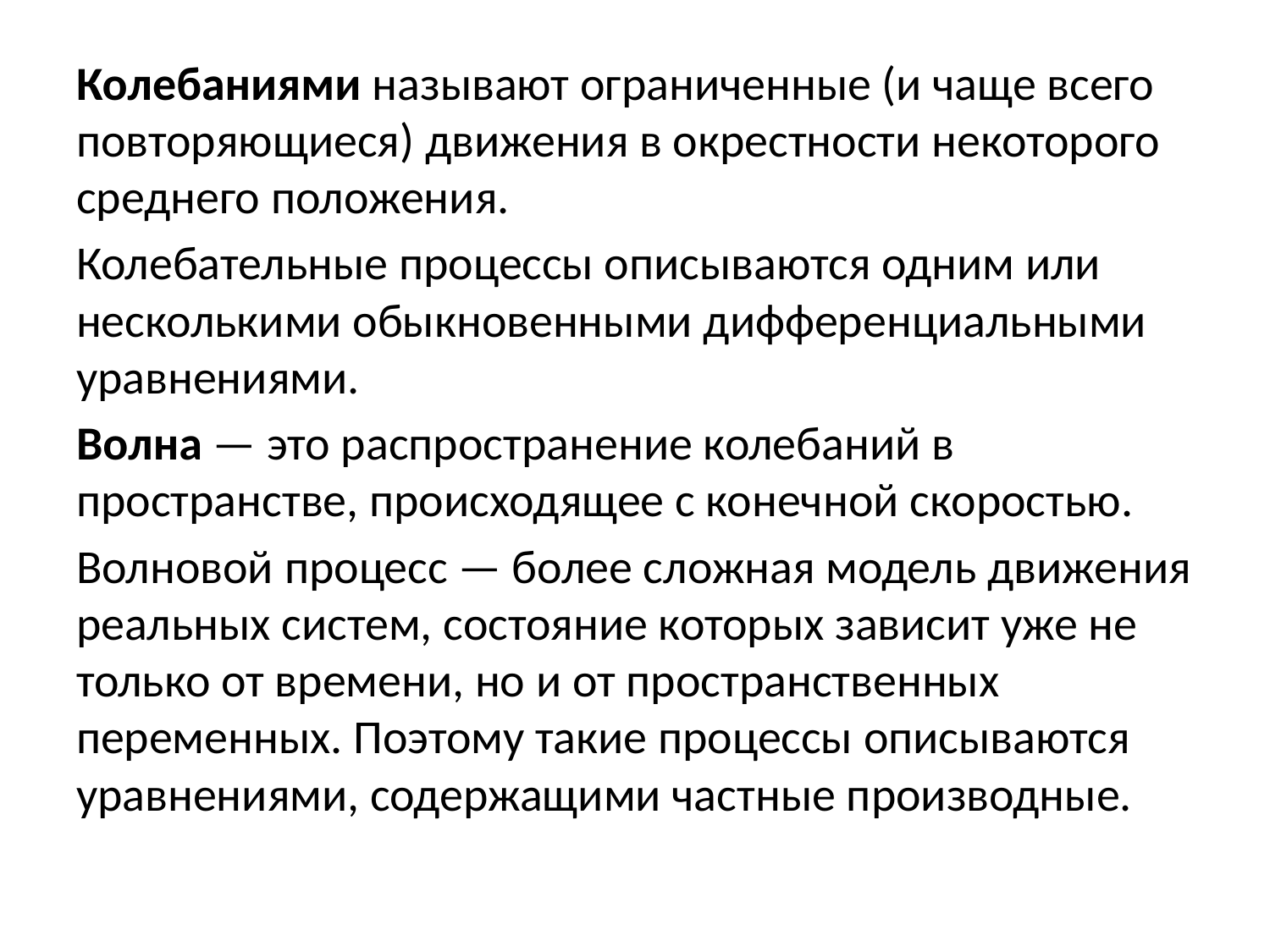

Колебаниями называют ограниченные (и чаще всего повторяющиеся) движения в окрестности некоторого среднего положения.
Колебательные процессы описываются одним или несколькими обыкновенными дифференциальными уравнениями.
Волна — это распространение колебаний в пространстве, происходящее с конечной скоростью.
Волновой процесс — более сложная модель движения реальных систем, состояние которых зависит уже не только от времени, но и от пространственных переменных. Поэтому такие процессы описываются уравнениями, содержащими частные производные.